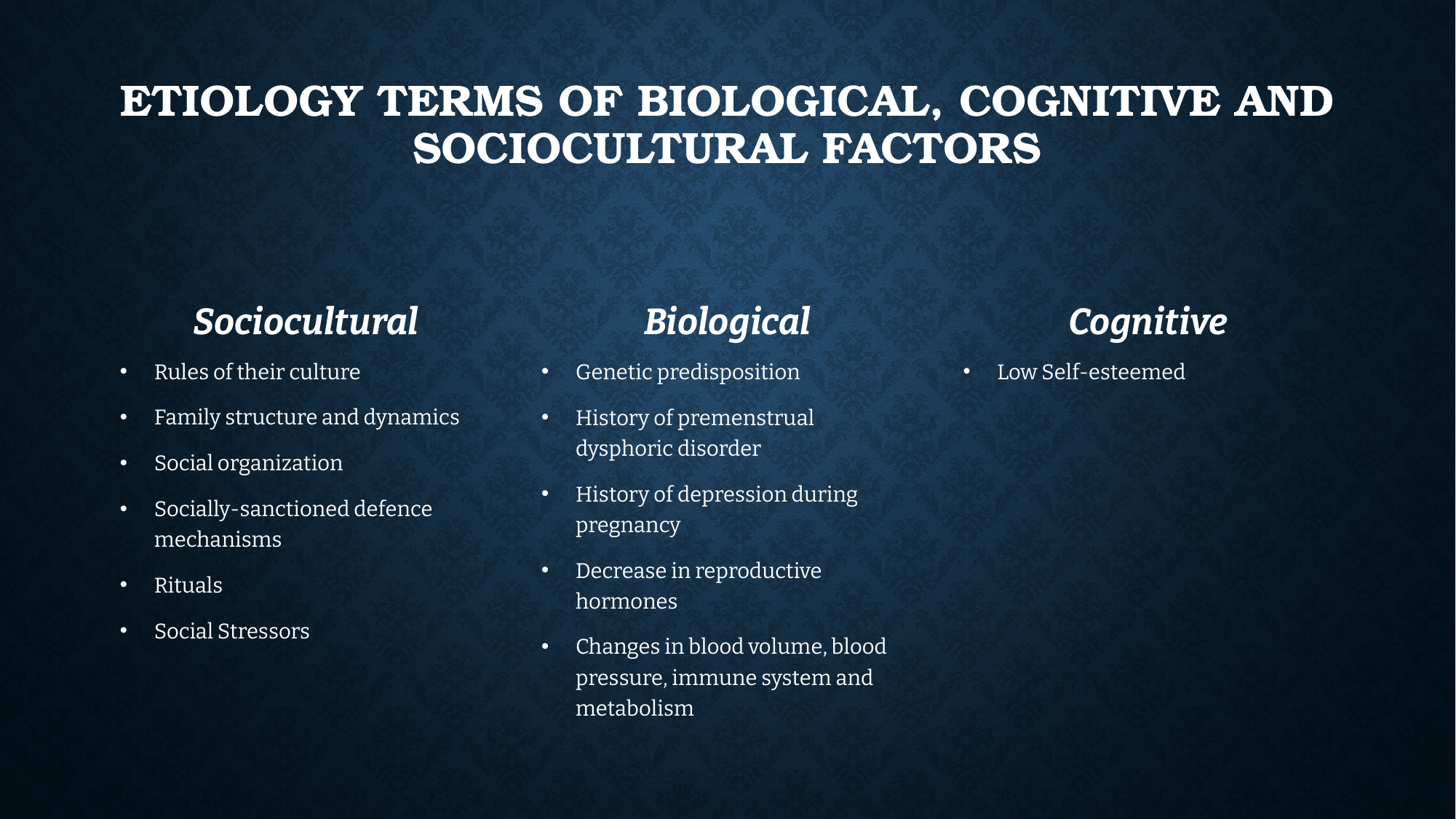

# Etiology terms of biological, cognitive and sociocultural factors
Sociocultural
Biological
Cognitive
Rules of their culture
Family structure and dynamics
Social organization
Socially-sanctioned defence mechanisms
Rituals
Social Stressors
Genetic predisposition
History of premenstrual dysphoric disorder
History of depression during pregnancy
Decrease in reproductive hormones
Changes in blood volume, blood pressure, immune system and metabolism
Low Self-esteemed